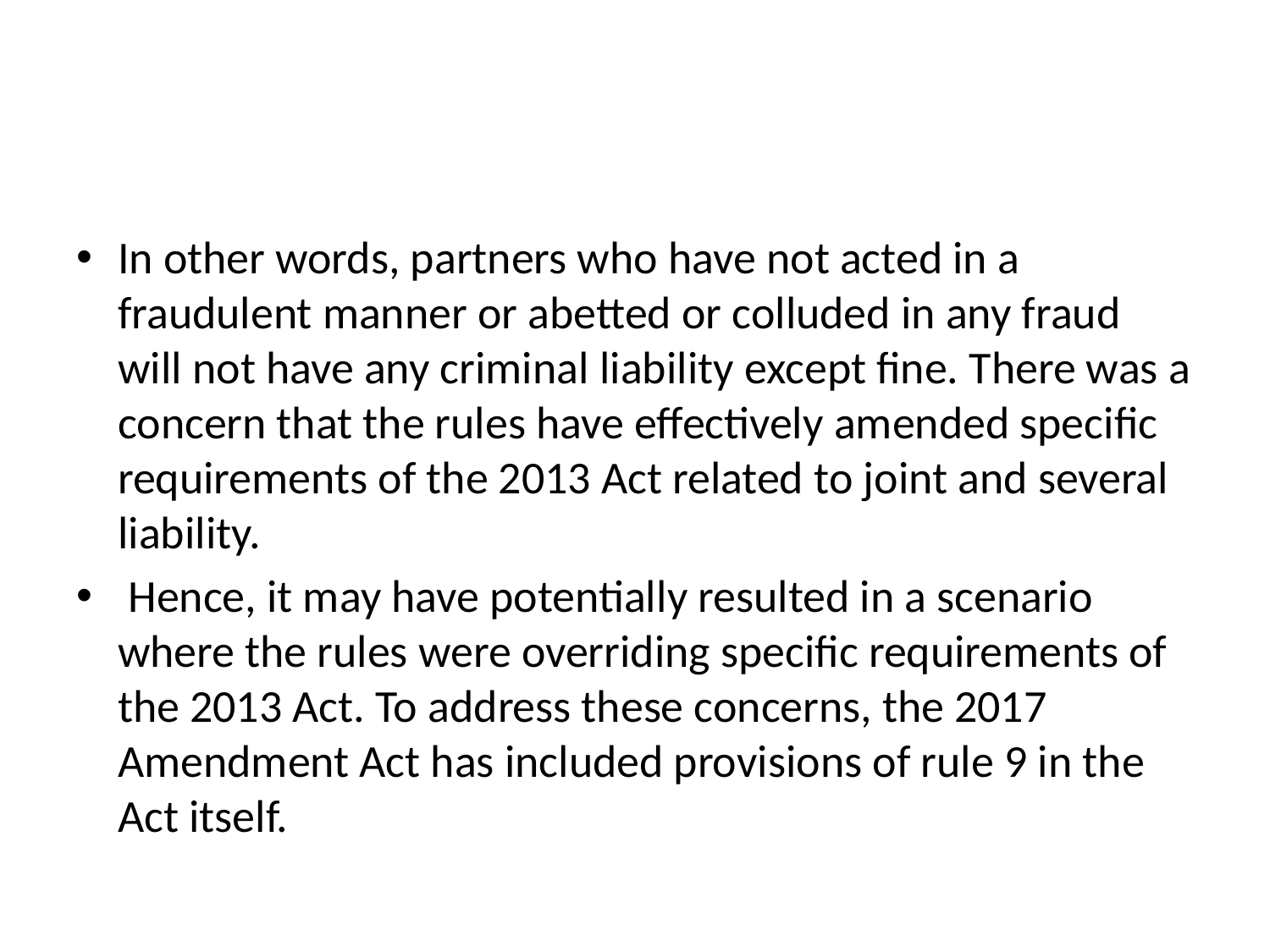

#
In other words, partners who have not acted in a fraudulent manner or abetted or colluded in any fraud will not have any criminal liability except fine. There was a concern that the rules have effectively amended specific requirements of the 2013 Act related to joint and several liability.
 Hence, it may have potentially resulted in a scenario where the rules were overriding specific requirements of the 2013 Act. To address these concerns, the 2017 Amendment Act has included provisions of rule 9 in the Act itself.